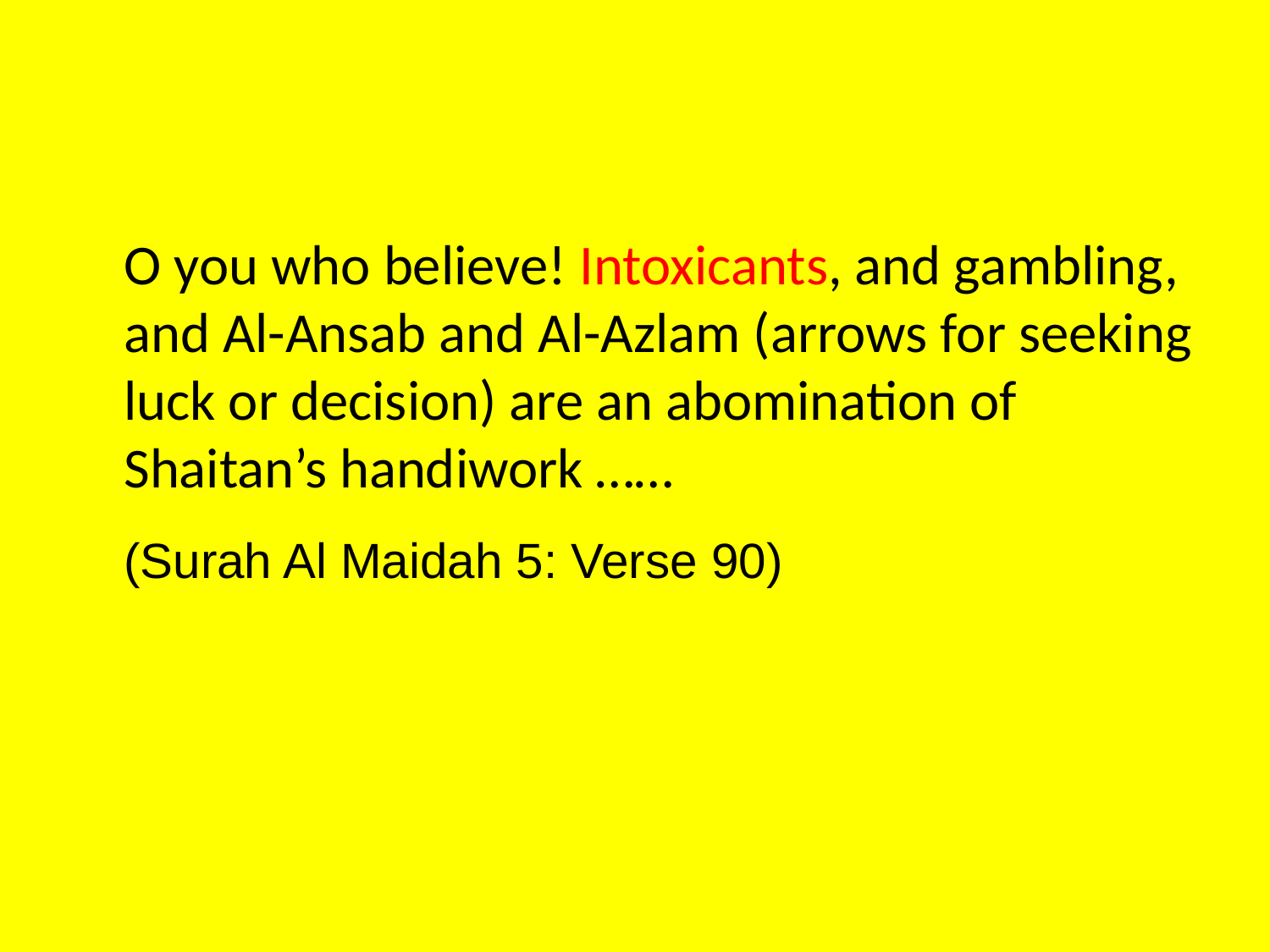

#
	O you who believe! Intoxicants, and gambling, and Al-Ansab and Al-Azlam (arrows for seeking luck or decision) are an abomination of Shaitan’s handiwork ……

	(Surah Al Maidah 5: Verse 90)